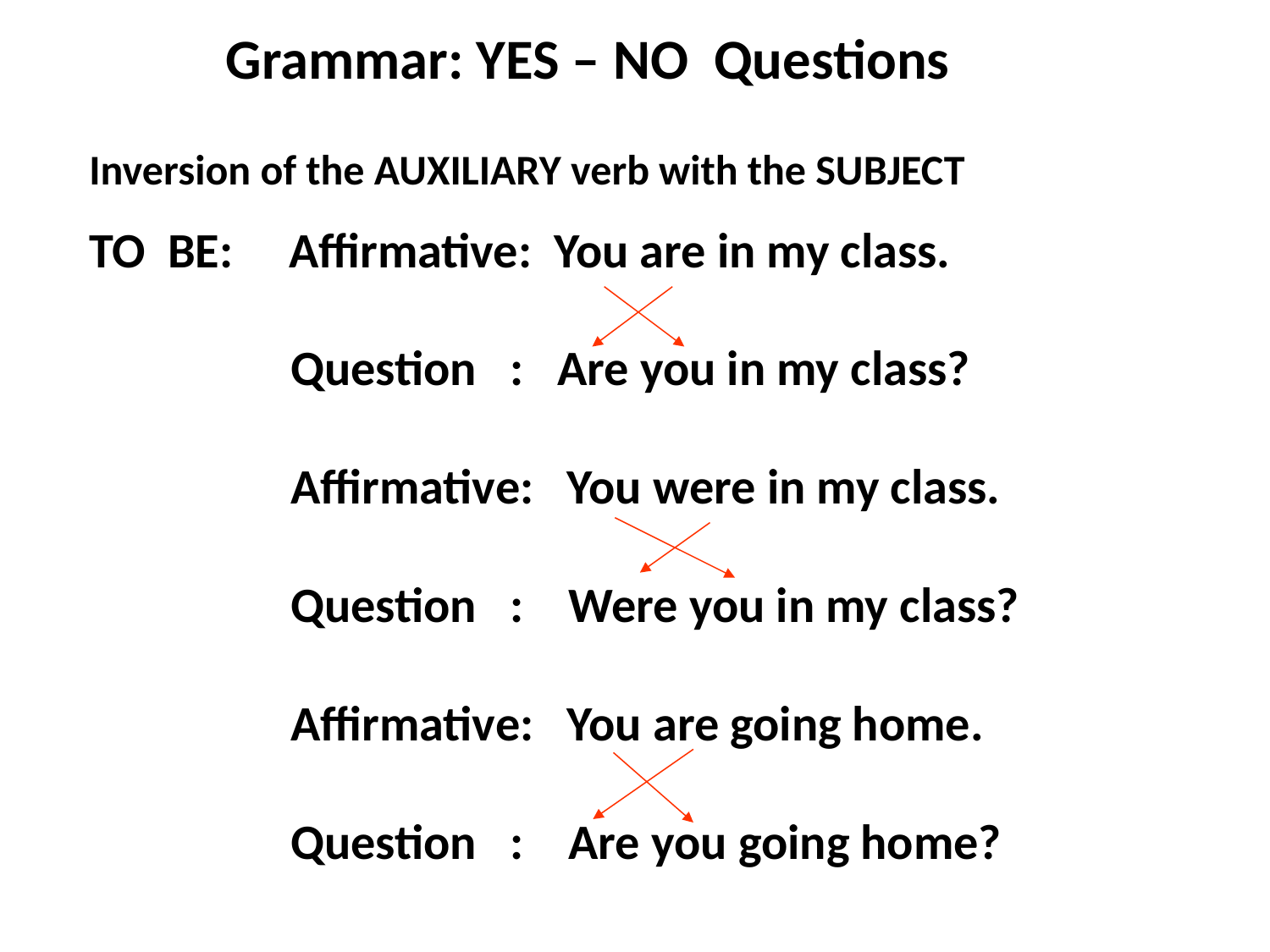

Grammar: YES – NO  Questions
Inversion of the AUXILIARY verb with the SUBJECT
TO  BE:     Affirmative:  You are in my class.

                  Question   :   Are you in my class?

                  Affirmative:   You were in my class.

                  Question   :    Were you in my class?

                  Affirmative:   You are going home.

                  Question   :    Are you going home?